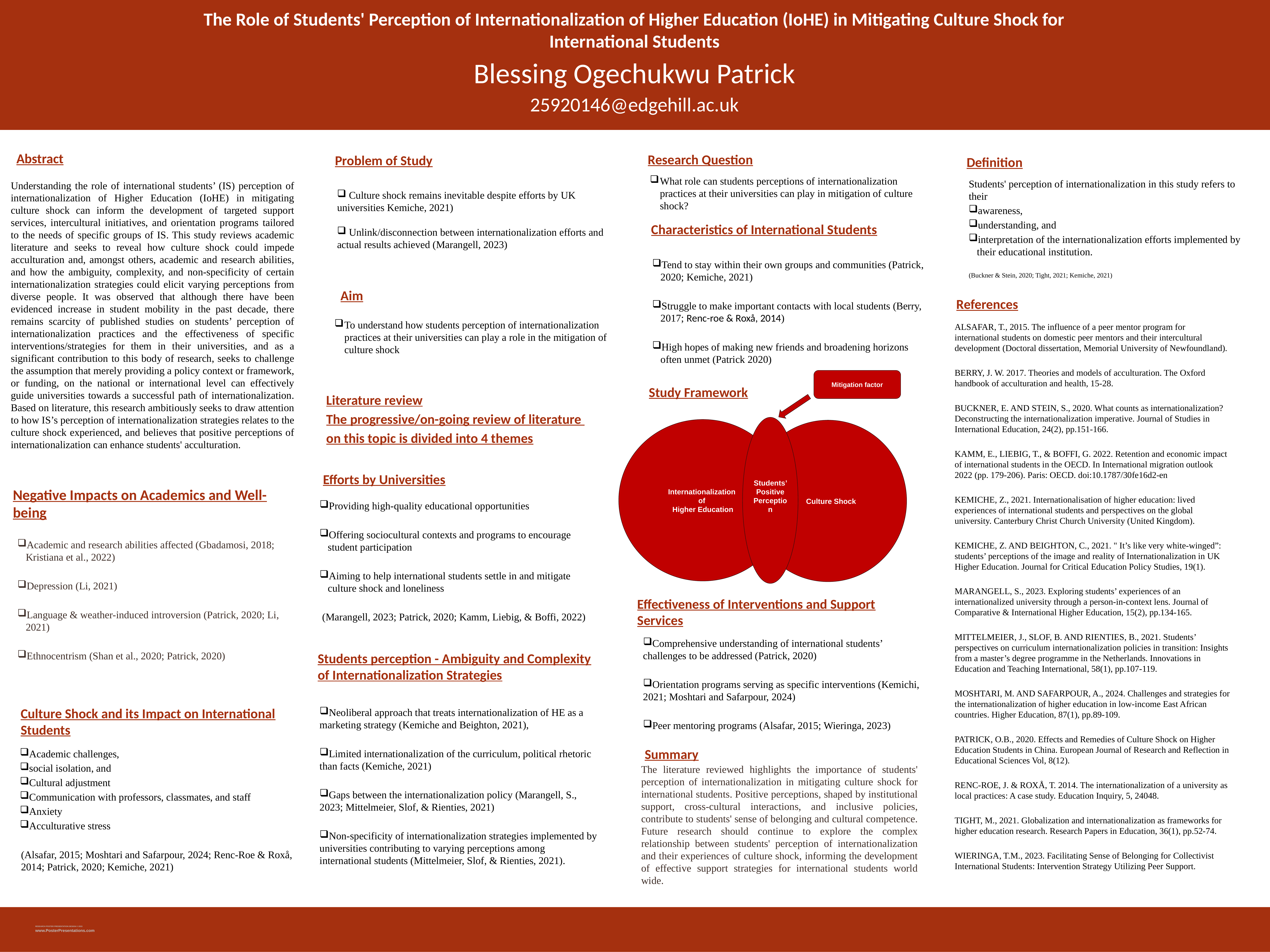

The Role of Students' Perception of Internationalization of Higher Education (IoHE) in Mitigating Culture Shock for International Students
Blessing Ogechukwu Patrick
25920146@edgehill.ac.uk

Abstract
Research Question
Definition
Problem of Study

What role can students perceptions of internationalization practices at their universities can play in mitigation of culture shock?

Students' perception of internationalization in this study refers to their
awareness,
understanding, and
interpretation of the internationalization efforts implemented by their educational institution.
(Buckner & Stein, 2020; Tight, 2021; Kemiche, 2021)

Understanding the role of international students’ (IS) perception of internationalization of Higher Education (IoHE) in mitigating culture shock can inform the development of targeted support services, intercultural initiatives, and orientation programs tailored to the needs of specific groups of IS. This study reviews academic literature and seeks to reveal how culture shock could impede acculturation and, amongst others, academic and research abilities, and how the ambiguity, complexity, and non-specificity of certain internationalization strategies could elicit varying perceptions from diverse people. It was observed that although there have been evidenced increase in student mobility in the past decade, there remains scarcity of published studies on students’ perception of internationalization practices and the effectiveness of specific interventions/strategies for them in their universities, and as a significant contribution to this body of research, seeks to challenge the assumption that merely providing a policy context or framework, or funding, on the national or international level can effectively guide universities towards a successful path of internationalization. Based on literature, this research ambitiously seeks to draw attention to how IS’s perception of internationalization strategies relates to the culture shock experienced, and believes that positive perceptions of internationalization can enhance students' acculturation.
 Culture shock remains inevitable despite efforts by UK universities Kemiche, 2021)

 Unlink/disconnection between internationalization efforts and actual results achieved (Marangell, 2023)

Characteristics of International Students
Tend to stay within their own groups and communities (Patrick, 2020; Kemiche, 2021)

Struggle to make important contacts with local students (Berry, 2017; Renc-roe & Roxå, 2014)

High hopes of making new friends and broadening horizons often unmet (Patrick 2020)

Aim
References
To understand how students perception of internationalization practices at their universities can play a role in the mitigation of culture shock

ALSAFAR, T., 2015. The influence of a peer mentor program for international students on domestic peer mentors and their intercultural development (Doctoral dissertation, Memorial University of Newfoundland).

BERRY, J. W. 2017. Theories and models of acculturation. The Oxford handbook of acculturation and health, 15-28.

BUCKNER, E. AND STEIN, S., 2020. What counts as internationalization? Deconstructing the internationalization imperative. Journal of Studies in International Education, 24(2), pp.151-166.

KAMM, E., LIEBIG, T., & BOFFI, G. 2022. Retention and economic impact of international students in the OECD. In International migration outlook 2022 (pp. 179-206). Paris: OECD. doi:10.1787/30fe16d2-en

KEMICHE, Z., 2021. Internationalisation of higher education: lived experiences of international students and perspectives on the global university. Canterbury Christ Church University (United Kingdom).

KEMICHE, Z. AND BEIGHTON, C., 2021. " It’s like very white-winged”: students’ perceptions of the image and reality of Internationalization in UK Higher Education. Journal for Critical Education Policy Studies, 19(1).

MARANGELL, S., 2023. Exploring students’ experiences of an internationalized university through a person-in-context lens. Journal of Comparative & International Higher Education, 15(2), pp.134-165.

MITTELMEIER, J., SLOF, B. AND RIENTIES, B., 2021. Students’ perspectives on curriculum internationalization policies in transition: Insights from a master’s degree programme in the Netherlands. Innovations in Education and Teaching International, 58(1), pp.107-119.

MOSHTARI, M. AND SAFARPOUR, A., 2024. Challenges and strategies for the internationalization of higher education in low-income East African countries. Higher Education, 87(1), pp.89-109.

PATRICK, O.B., 2020. Effects and Remedies of Culture Shock on Higher Education Students in China. European Journal of Research and Reflection in Educational Sciences Vol, 8(12).

RENC-ROE, J. & ROXÅ, T. 2014. The internationalization of a university as local practices: A case study. Education Inquiry, 5, 24048.

TIGHT, M., 2021. Globalization and internationalization as frameworks for higher education research. Research Papers in Education, 36(1), pp.52-74.

WIERINGA, T.M., 2023. Facilitating Sense of Belonging for Collectivist International Students: Intervention Strategy Utilizing Peer Support.

Mitigation factor
Study Framework
Literature review
The progressive/on-going review of literature
on this topic is divided into 4 themes

Students’ Positive Perception

Internationalization
of
Higher Education
   Culture Shock
Efforts by Universities
Negative Impacts on Academics and Well-being
Providing high-quality educational opportunities

Offering sociocultural contexts and programs to encourage student participation

Aiming to help international students settle in and mitigate culture shock and loneliness

 (Marangell, 2023; Patrick, 2020; Kamm, Liebig, & Boffi, 2022)
Academic and research abilities affected (Gbadamosi, 2018; Kristiana et al., 2022)

Depression (Li, 2021)

Language & weather-induced introversion (Patrick, 2020; Li, 2021)

Ethnocentrism (Shan et al., 2020; Patrick, 2020)

Effectiveness of Interventions and Support Services
Comprehensive understanding of international students’ challenges to be addressed (Patrick, 2020)

Orientation programs serving as specific interventions (Kemichi, 2021; Moshtari and Safarpour, 2024)

Peer mentoring programs (Alsafar, 2015; Wieringa, 2023)
Students perception - Ambiguity and Complexity of Internationalization Strategies
Neoliberal approach that treats internationalization of HE as a marketing strategy (Kemiche and Beighton, 2021),

Limited internationalization of the curriculum, political rhetoric than facts (Kemiche, 2021)

Gaps between the internationalization policy (Marangell, S., 2023; Mittelmeier, Slof, & Rienties, 2021)

Non-specificity of internationalization strategies implemented by universities contributing to varying perceptions among international students (Mittelmeier, Slof, & Rienties, 2021).
Culture Shock and its Impact on International Students
Academic challenges,
social isolation, and
Cultural adjustment
Communication with professors, classmates, and staff
Anxiety
Acculturative stress

(Alsafar, 2015; Moshtari and Safarpour, 2024; Renc-Roe & Roxå, 2014; Patrick, 2020; Kemiche, 2021)
Summary
The literature reviewed highlights the importance of students' perception of internationalization in mitigating culture shock for international students. Positive perceptions, shaped by institutional support, cross-cultural interactions, and inclusive policies, contribute to students' sense of belonging and cultural competence. Future research should continue to explore the complex relationship between students' perception of internationalization and their experiences of culture shock, informing the development of effective support strategies for international students world wide.